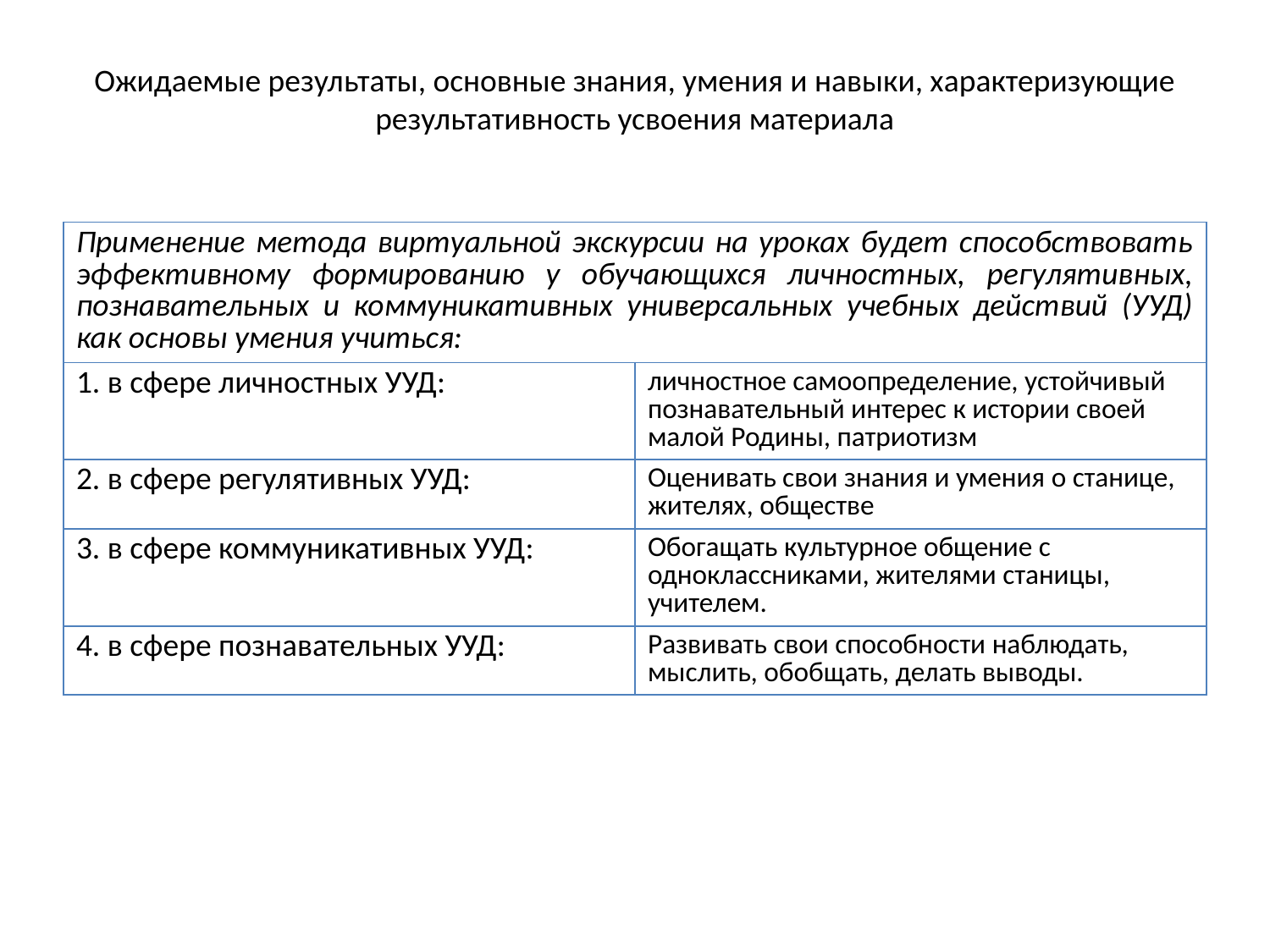

# Ожидаемые результаты, основные знания, умения и навыки, характеризующие результативность усвоения материала
| Применение метода виртуальной экскурсии на уроках будет способствовать эффективному формированию у обучающихся личностных, регулятивных, познавательных и коммуникативных универсальных учебных действий (УУД) как основы умения учиться: |  |
| --- | --- |
| 1. в сфере личностных УУД: | личностное самоопределение, устойчивый познавательный интерес к истории своей малой Родины, патриотизм |
| 2. в сфере регулятивных УУД: | Оценивать свои знания и умения о станице, жителях, обществе |
| 3. в сфере коммуникативных УУД: | Обогащать культурное общение с одноклассниками, жителями станицы, учителем. |
| 4. в сфере познавательных УУД: | Развивать свои способности наблюдать, мыслить, обобщать, делать выводы. |